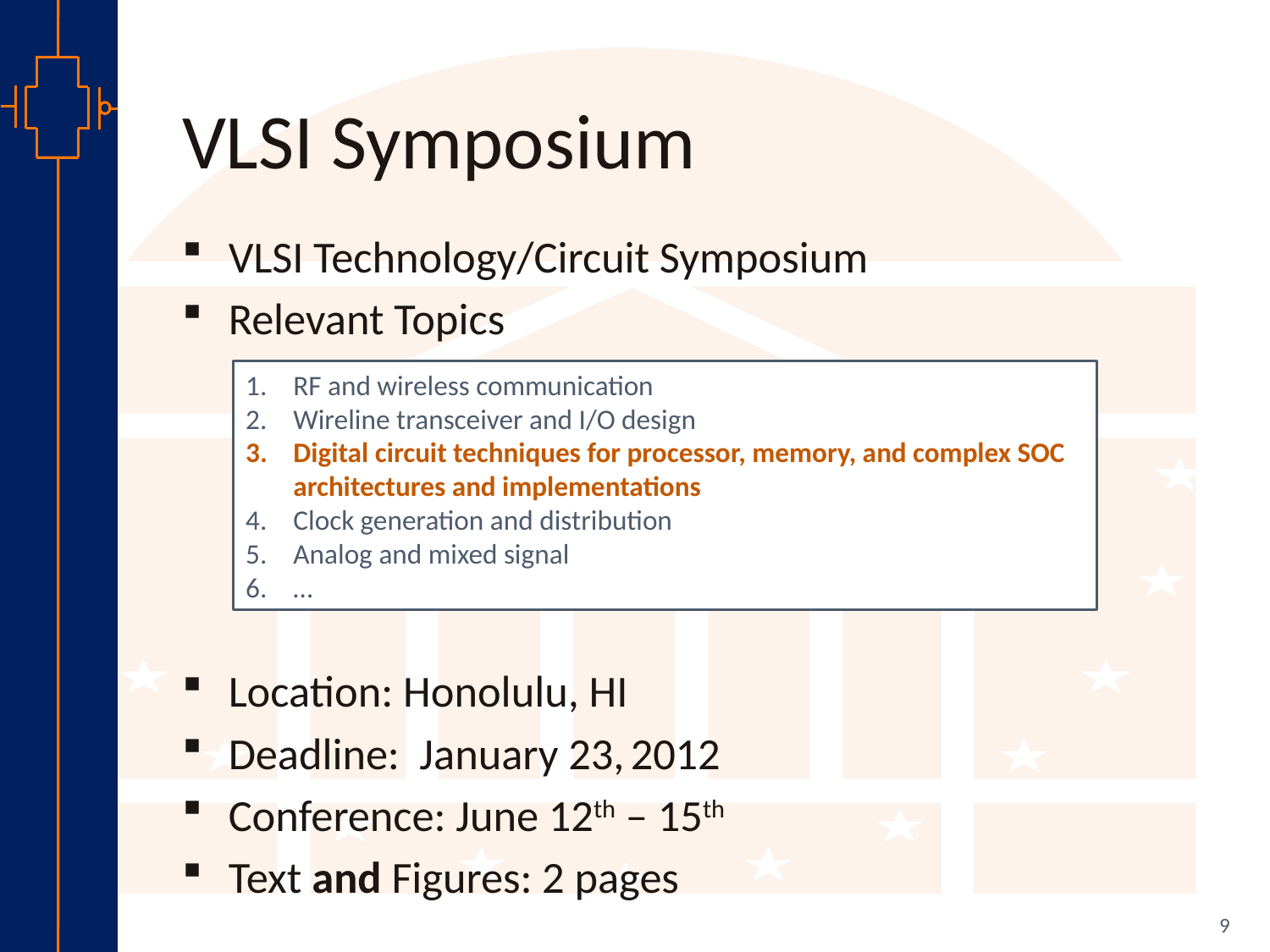

# VLSI Symposium
VLSI Technology/Circuit Symposium
Relevant Topics

Location: Honolulu, HI
Deadline:  January 23, 2012
Conference: June 12th – 15th
Text and Figures: 2 pages

RF and wireless communication
Wireline transceiver and I/O design
Digital circuit techniques for processor, memory, and complex SOC architectures and implementations
Clock generation and distribution
Analog and mixed signal
…
9